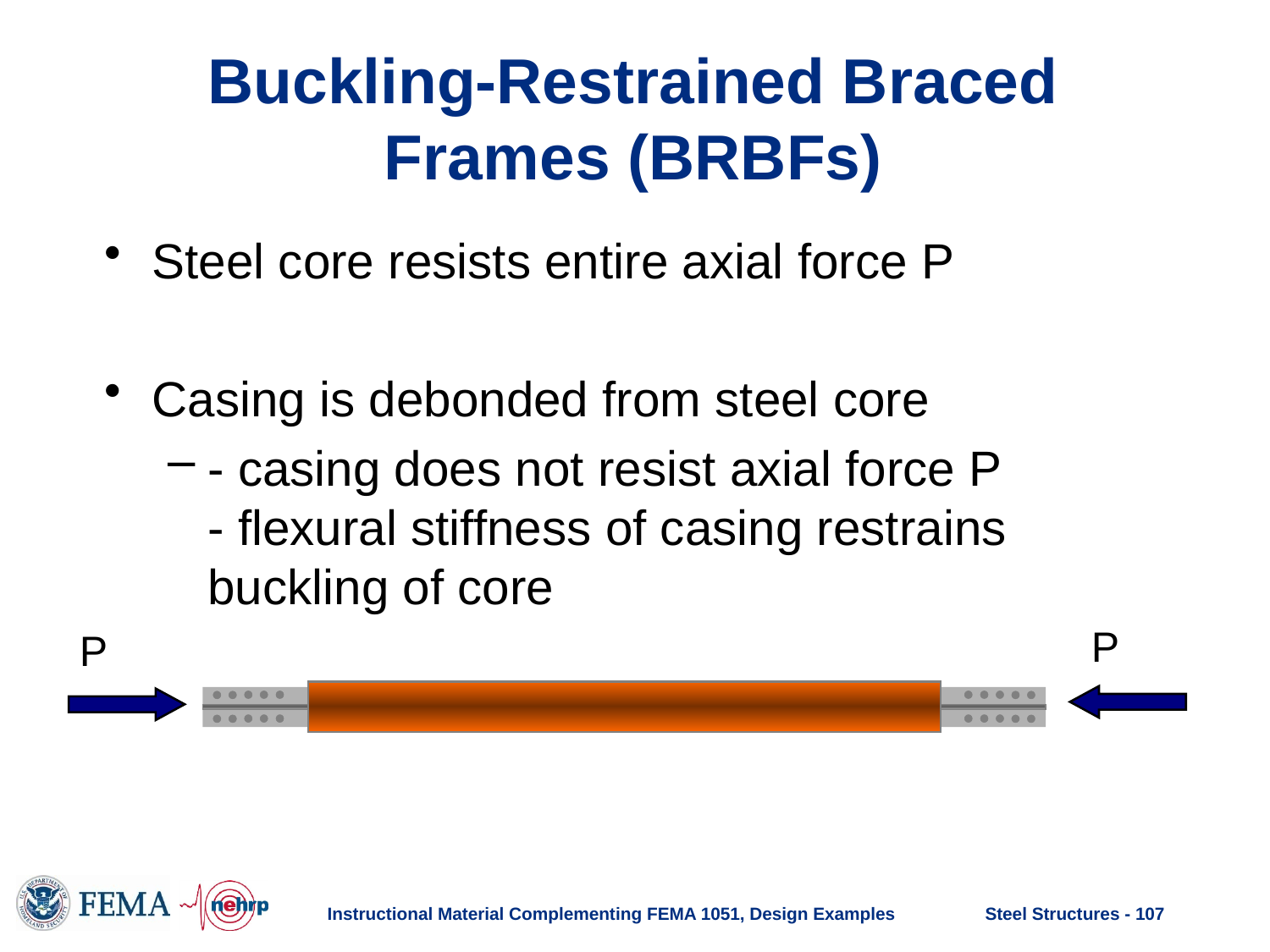

# Buckling-Restrained Braced Frames (BRBFs)
Steel core resists entire axial force P

Casing is debonded from steel core
- casing does not resist axial force P
- flexural stiffness of casing restrains buckling of core
P
P

Instructional Material Complementing FEMA 1051, Design Examples
Steel Structures - 107